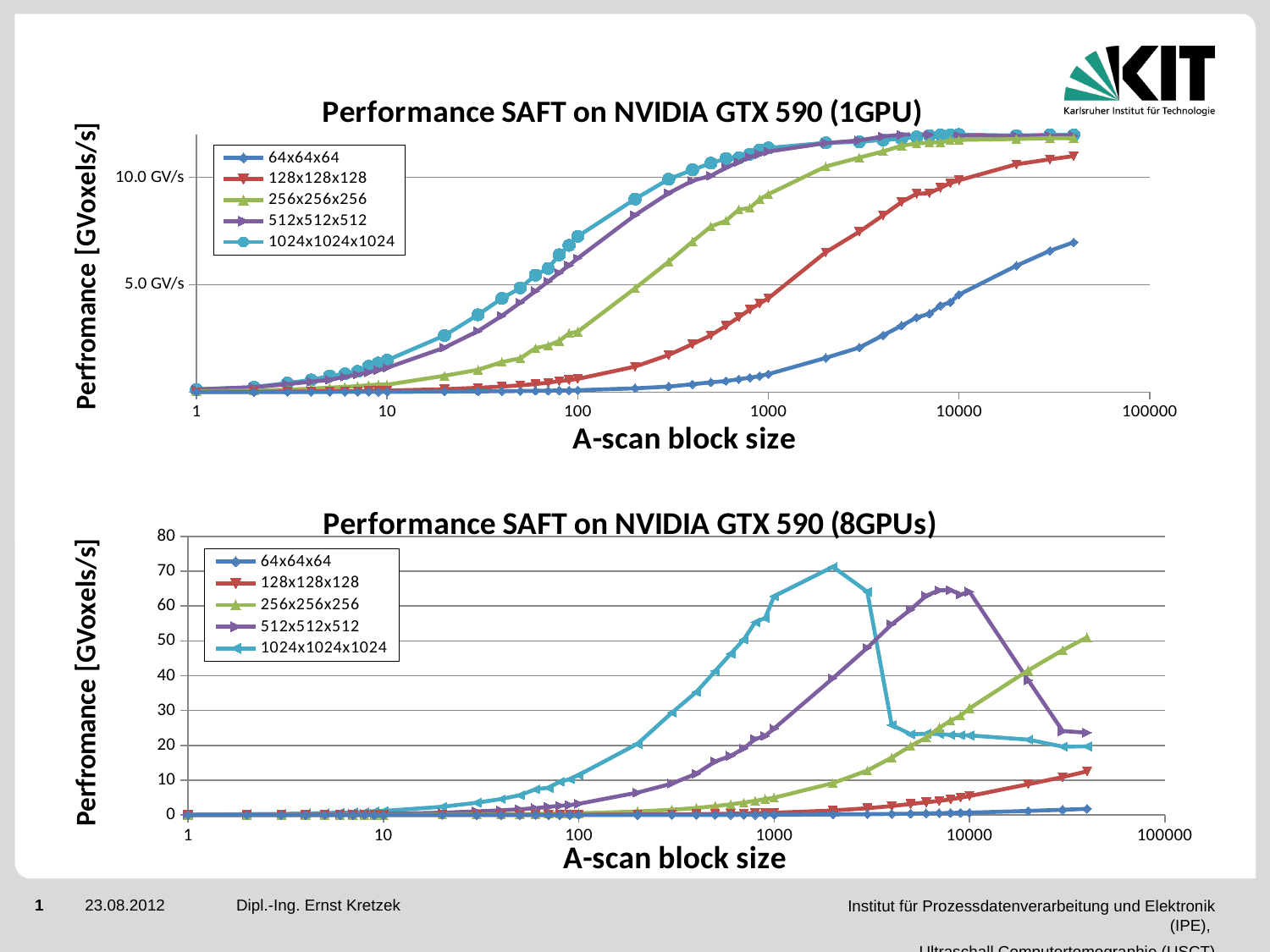

### Chart: Performance SAFT on NVIDIA GTX 590 (1GPU)

| Category | 64x64x64 | 128x128x128 | 256x256x256 | 512x512x512 | 1024x1024x1024 |
|---|---|---|---|---|---|

### Chart: Performance SAFT on NVIDIA GTX 590 (8GPUs)

| Category | 64x64x64 | 128x128x128 | 256x256x256 | 512x512x512 | 1024x1024x1024 |
|---|---|---|---|---|---|
Dipl.-Ing. Ernst Kretzek